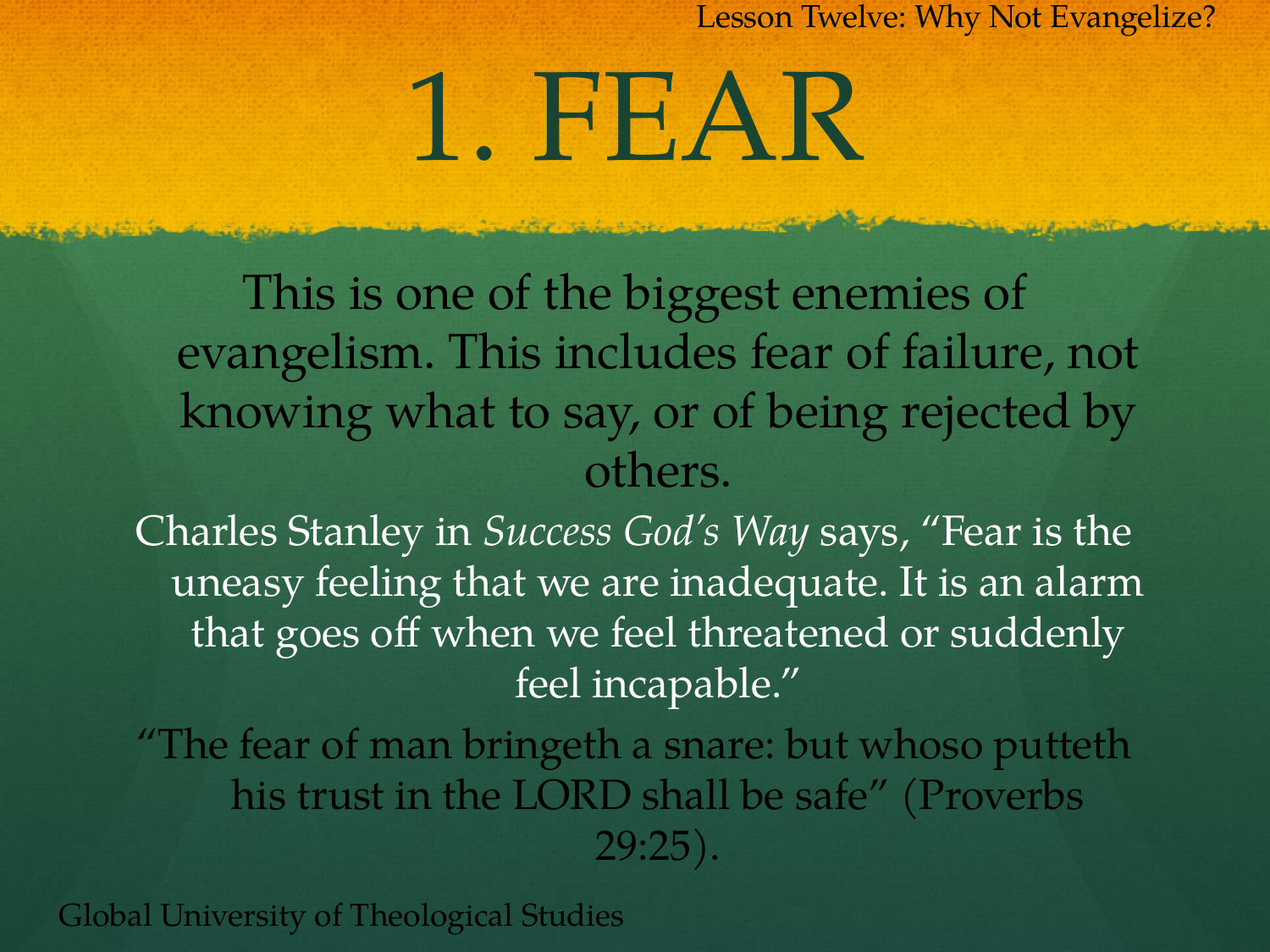

Lesson Twelve: Why Not Evangelize?

# 1. Fear
This is one of the biggest enemies of evangelism. This includes fear of failure, not knowing what to say, or of being rejected by others.
Charles Stanley in Success God’s Way says, “Fear is the uneasy feeling that we are inadequate. It is an alarm that goes off when we feel threatened or suddenly feel incapable.”
“The fear of man bringeth a snare: but whoso putteth his trust in the LORD shall be safe” (Proverbs 29:25).
Global University of Theological Studies